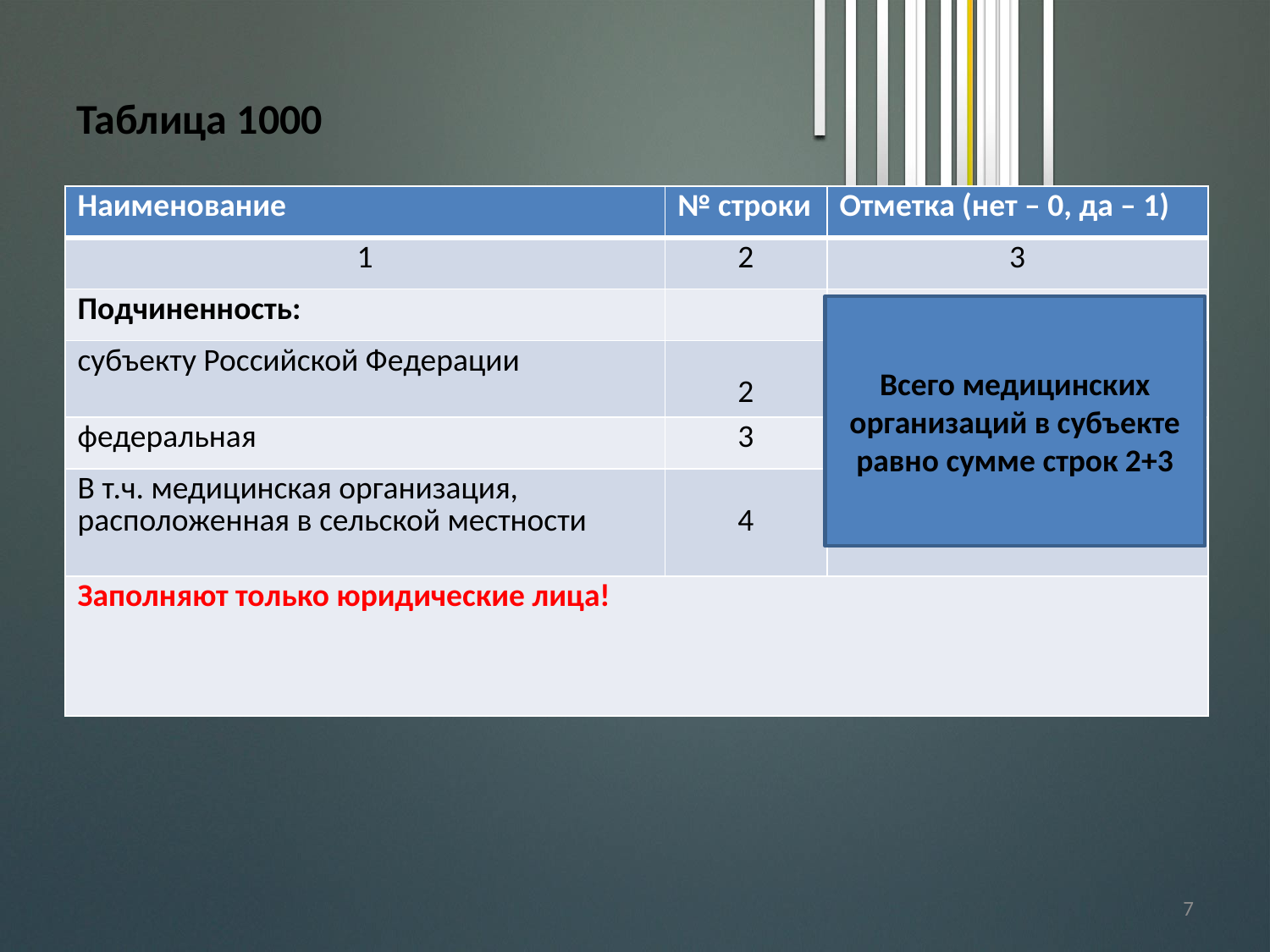

# Таблица 1000
| Наименование | № строки | Отметка (нет – 0, да – 1) |
| --- | --- | --- |
| 1 | 2 | 3 |
| Подчиненность: |  |  |
| субъекту Российской Федерации | 2 |  |
| федеральная | 3 |  |
| В т.ч. медицинская организация, расположенная в сельской местности | 4 |  |
| Заполняют только юридические лица! |  |  |
Всего медицинских организаций в субъекте равно сумме строк 2+3
7